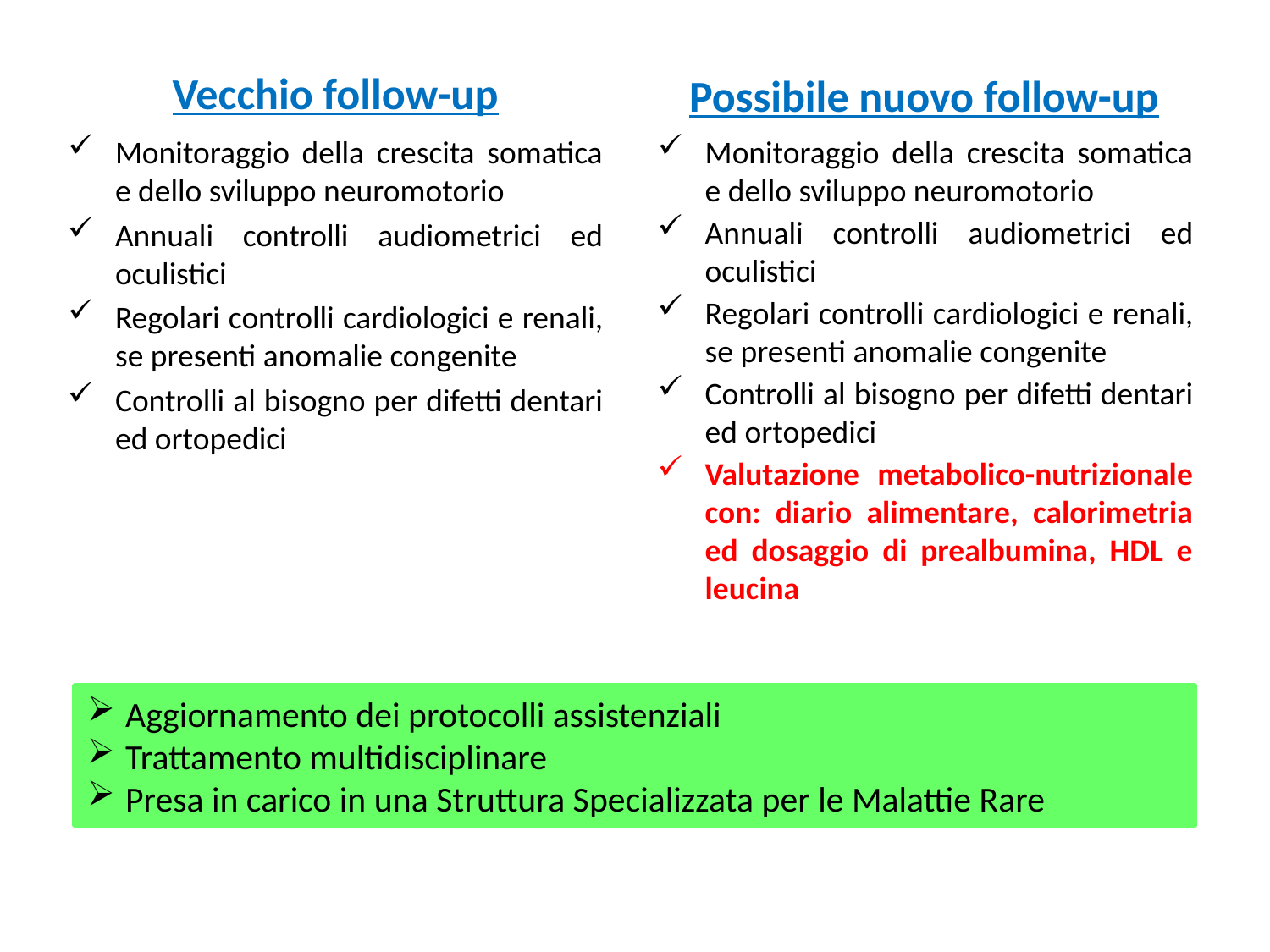

Vecchio follow-up
Possibile nuovo follow-up
Monitoraggio della crescita somatica e dello sviluppo neuromotorio
Annuali controlli audiometrici ed oculistici
Regolari controlli cardiologici e renali, se presenti anomalie congenite
Controlli al bisogno per difetti dentari ed ortopedici

Monitoraggio della crescita somatica e dello sviluppo neuromotorio
Annuali controlli audiometrici ed oculistici
Regolari controlli cardiologici e renali, se presenti anomalie congenite
Controlli al bisogno per difetti dentari ed ortopedici
Valutazione metabolico-nutrizionale con: diario alimentare, calorimetria ed dosaggio di prealbumina, HDL e leucina

 Aggiornamento dei protocolli assistenziali
 Trattamento multidisciplinare
 Presa in carico in una Struttura Specializzata per le Malattie Rare